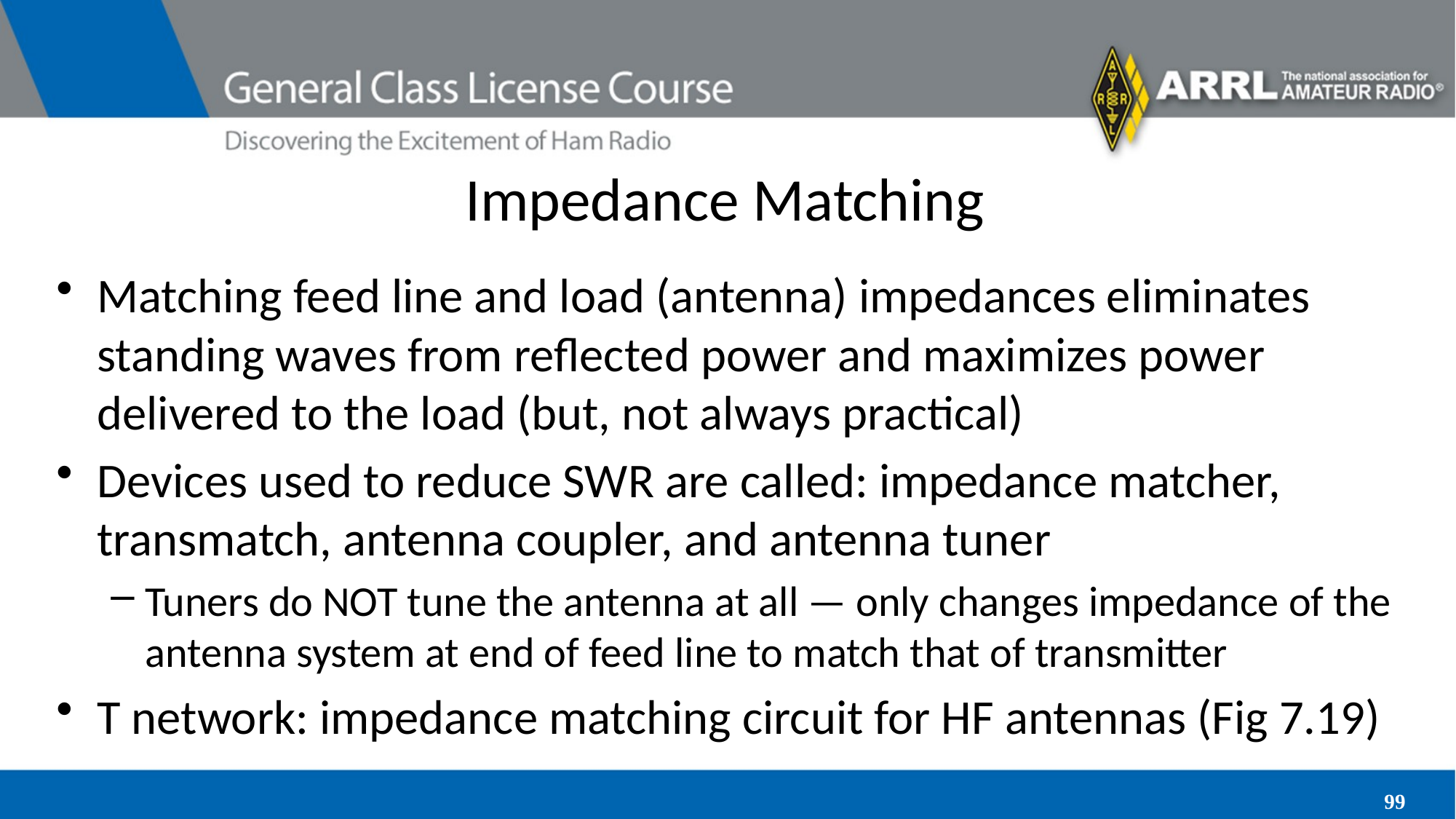

# Impedance Matching
Matching feed line and load (antenna) impedances eliminates standing waves from reflected power and maximizes power delivered to the load (but, not always practical)
Devices used to reduce SWR are called: impedance matcher, transmatch, antenna coupler, and antenna tuner
Tuners do NOT tune the antenna at all — only changes impedance of the antenna system at end of feed line to match that of transmitter
T network: impedance matching circuit for HF antennas (Fig 7.19)